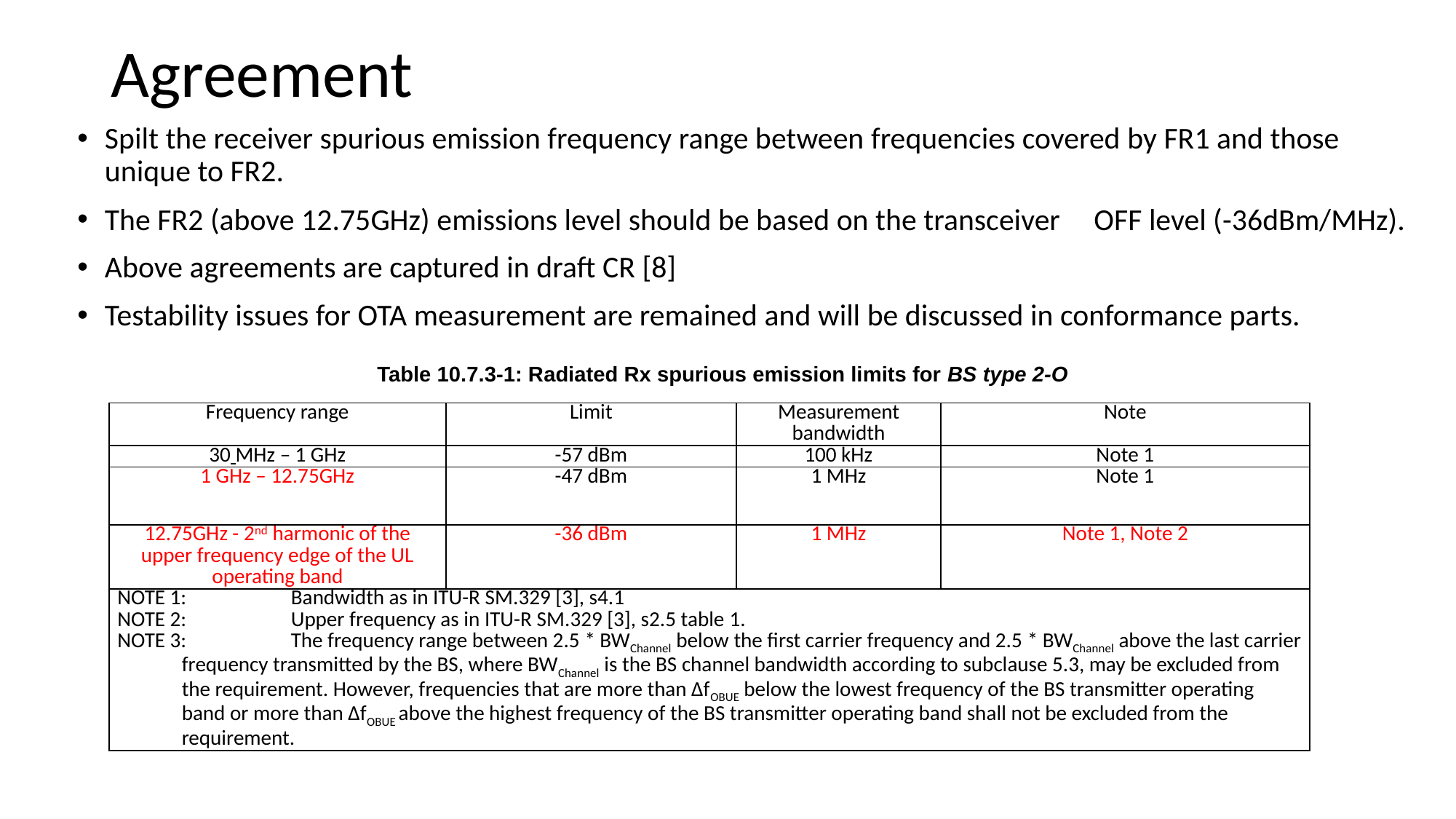

# Agreement
Spilt the receiver spurious emission frequency range between frequencies covered by FR1 and those unique to FR2.
The FR2 (above 12.75GHz) emissions level should be based on the transceiver	 OFF level (-36dBm/MHz).
Above agreements are captured in draft CR [8]
Testability issues for OTA measurement are remained and will be discussed in conformance parts.

Table 10.7.3-1: Radiated Rx spurious emission limits for BS type 2-O

| Frequency range | Limit | Measurement bandwidth | Note |
| --- | --- | --- | --- |
| 30 MHz – 1 GHz | -57 dBm | 100 kHz | Note 1 |
| 1 GHz – 12.75GHz | -47 dBm | 1 MHz | Note 1 |
| 12.75GHz - 2nd harmonic of the upper frequency edge of the UL operating band | -36 dBm | 1 MHz | Note 1, Note 2 |
| NOTE 1: Bandwidth as in ITU-R SM.329 [3], s4.1 NOTE 2: Upper frequency as in ITU-R SM.329 [3], s2.5 table 1. NOTE 3: The frequency range between 2.5 \* BWChannel below the first carrier frequency and 2.5 \* BWChannel above the last carrier frequency transmitted by the BS, where BWChannel is the BS channel bandwidth according to subclause 5.3, may be excluded from the requirement. However, frequencies that are more than ΔfOBUE below the lowest frequency of the BS transmitter operating band or more than ΔfOBUE above the highest frequency of the BS transmitter operating band shall not be excluded from the requirement. |  |  |  |